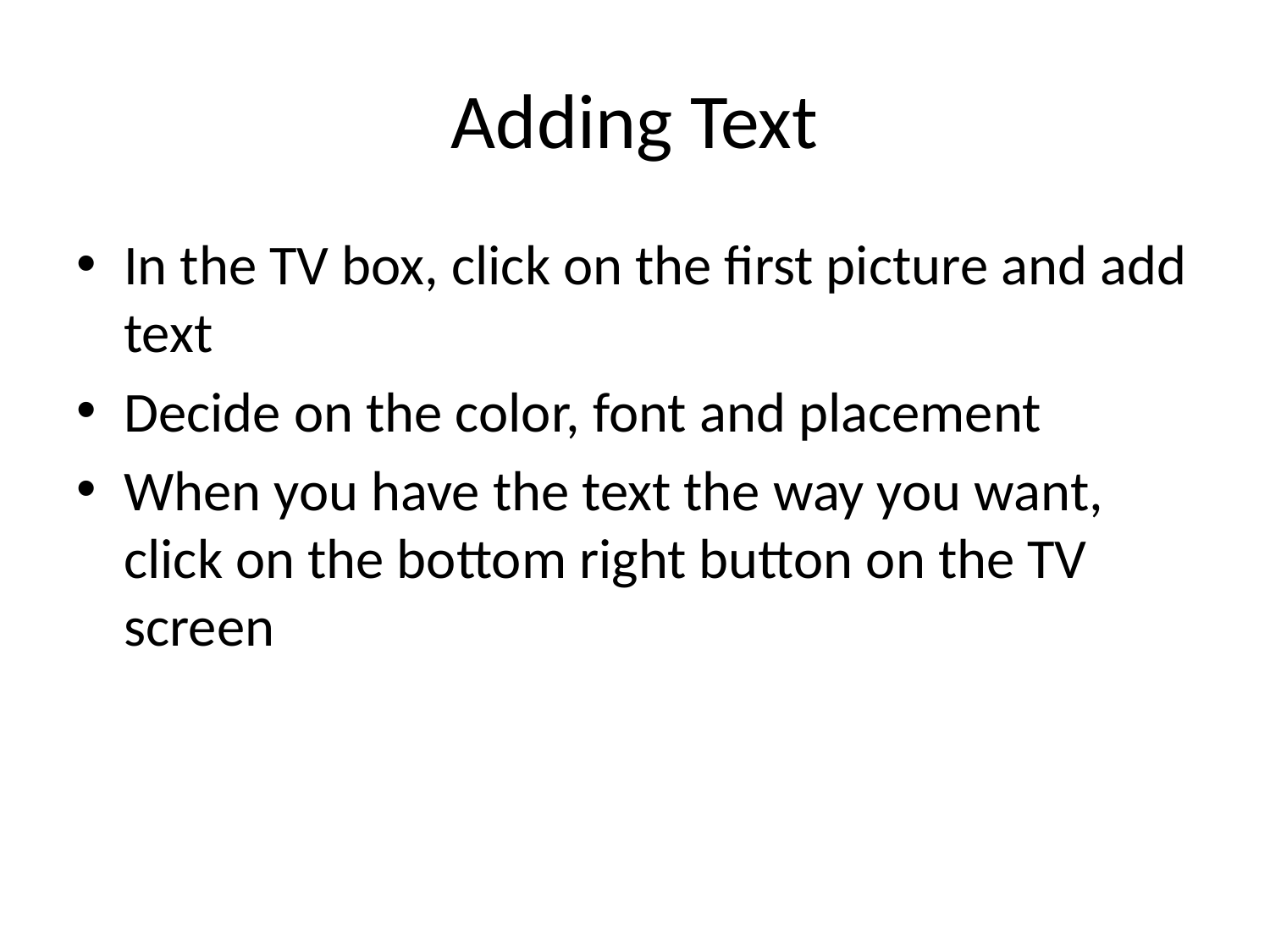

# Adding Text
In the TV box, click on the first picture and add text
Decide on the color, font and placement
When you have the text the way you want, click on the bottom right button on the TV screen